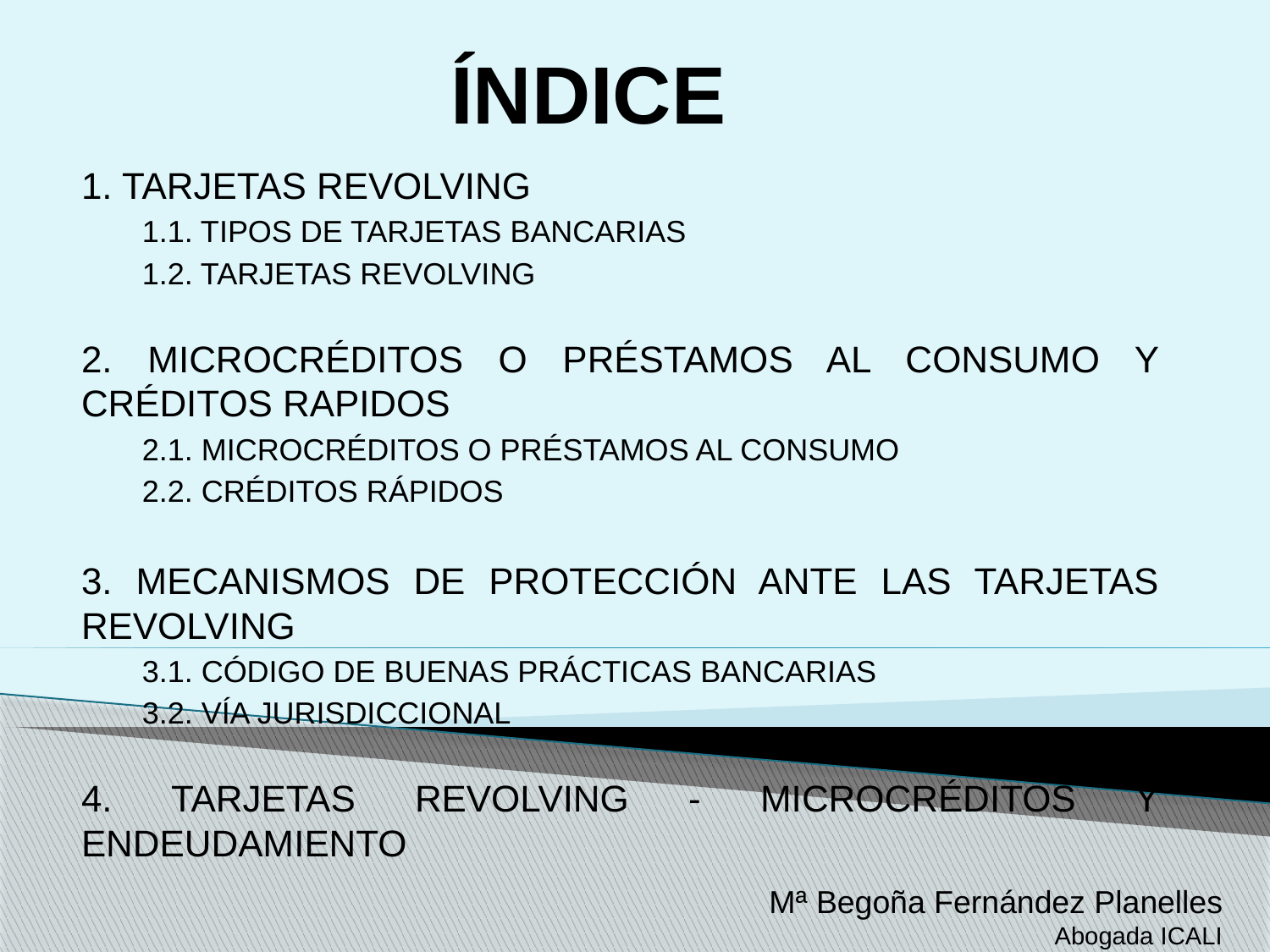

# ÍNDICE
1. TARJETAS REVOLVING
1.1. TIPOS DE TARJETAS BANCARIAS
1.2. TARJETAS REVOLVING

2. MICROCRÉDITOS O PRÉSTAMOS AL CONSUMO Y CRÉDITOS RAPIDOS
2.1. MICROCRÉDITOS O PRÉSTAMOS AL CONSUMO
2.2. CRÉDITOS RÁPIDOS

3. MECANISMOS DE PROTECCIÓN ANTE LAS TARJETAS REVOLVING
3.1. CÓDIGO DE BUENAS PRÁCTICAS BANCARIAS
3.2. VÍA JURISDICCIONAL

4. TARJETAS REVOLVING - MICROCRÉDITOS Y ENDEUDAMIENTO

Mª Begoña Fernández Planelles
Abogada ICALI